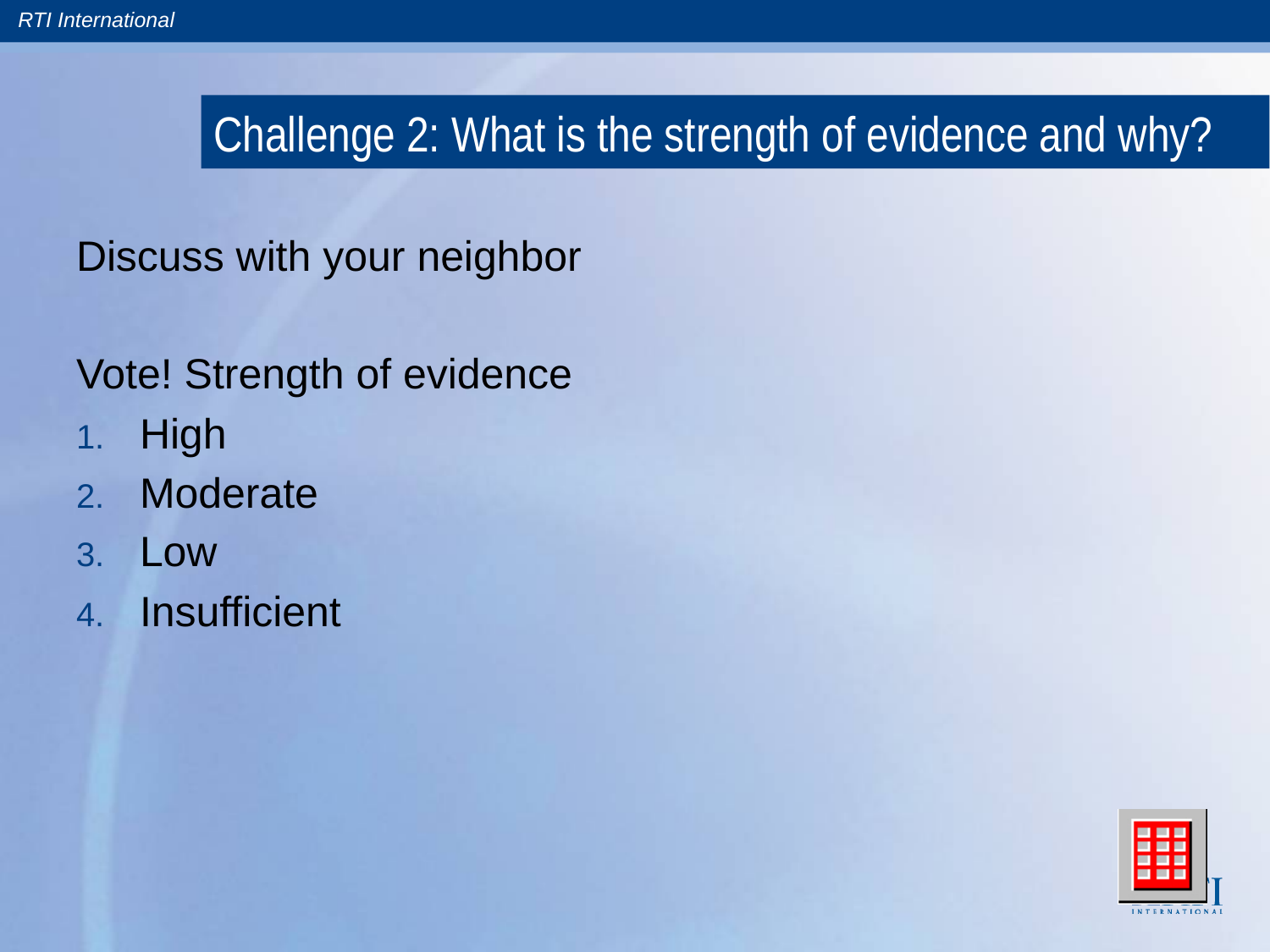

# Challenge 2: What is the strength of evidence and why?
Discuss with your neighbor

Vote! Strength of evidence
High
Moderate
Low
Insufficient